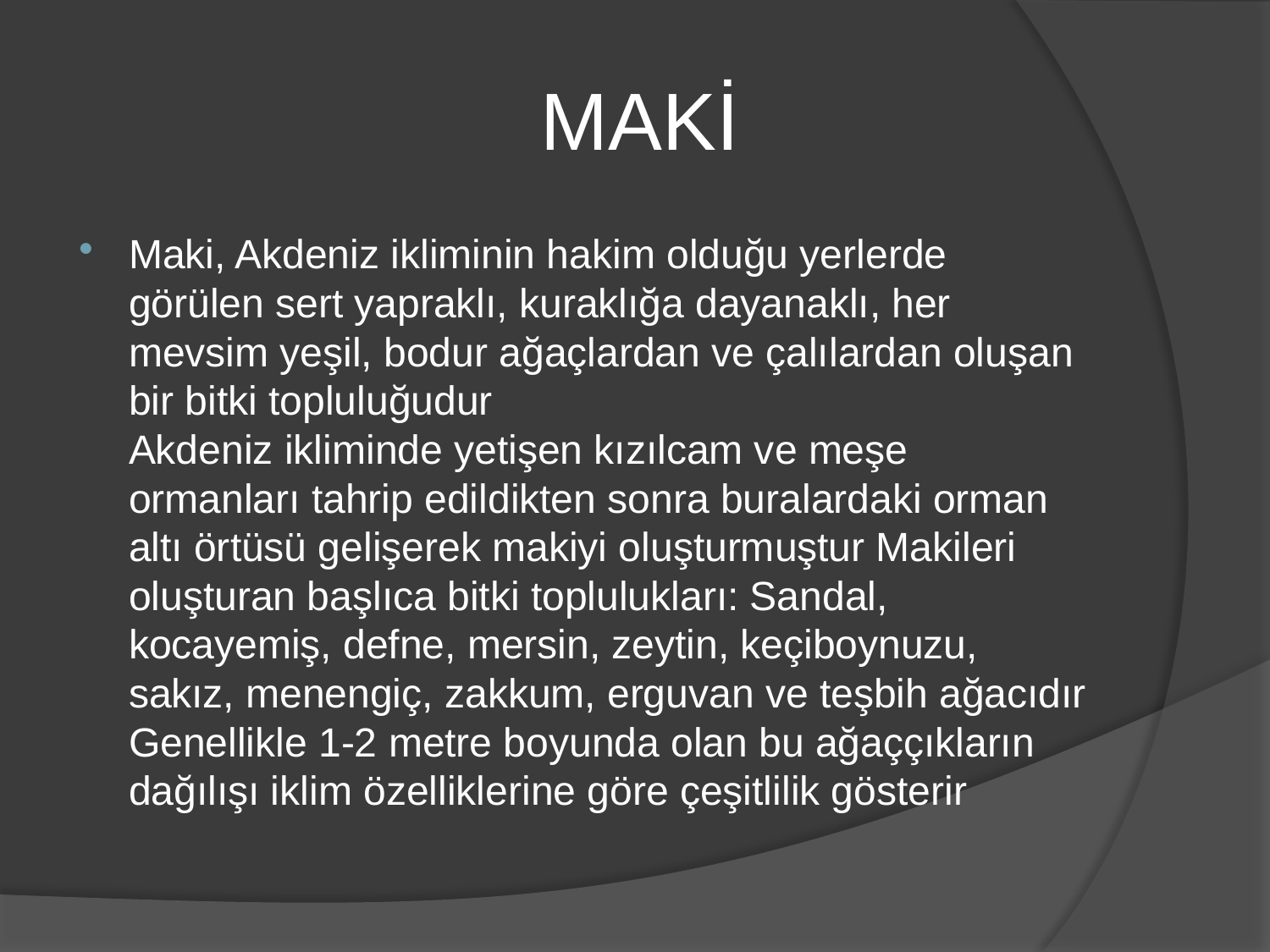

# MAKİ
Maki, Akdeniz ikliminin hakim olduğu yerlerde görülen sert yapraklı, kuraklığa dayanaklı, her mevsim yeşil, bodur ağaçlardan ve çalılardan oluşan bir bitki topluluğudur
Akdeniz ikliminde yetişen kızılcam ve meşe ormanları tahrip edildikten sonra buralardaki orman altı örtüsü gelişerek makiyi oluşturmuştur Makileri oluşturan başlıca bitki toplulukları: Sandal, kocayemiş, defne, mersin, zeytin, keçiboynuzu, sakız, menengiç, zakkum, erguvan ve teşbih ağacıdır Genellikle 1-2 metre boyunda olan bu ağaççıkların dağılışı iklim özelliklerine göre çeşitlilik gösterir